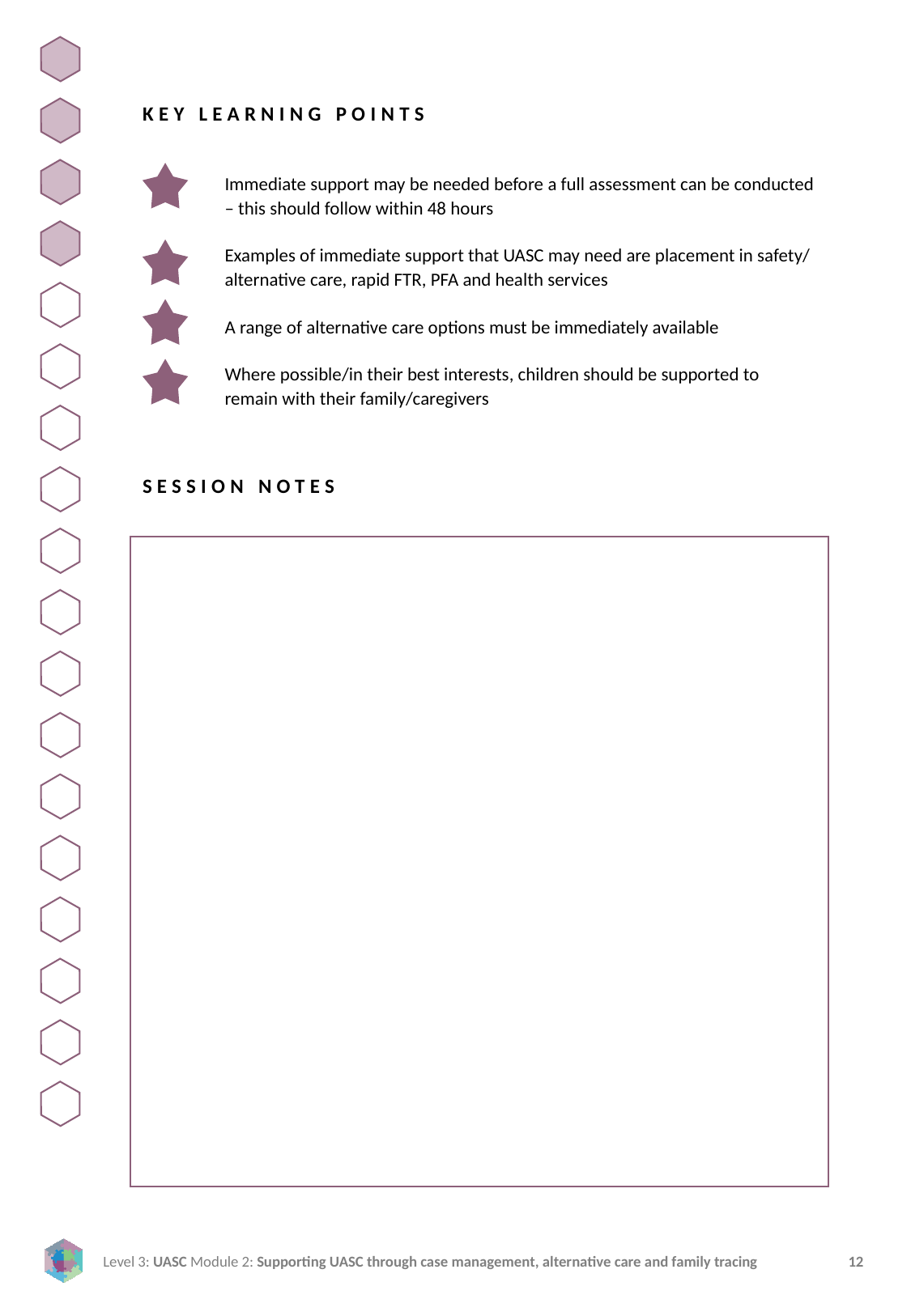

KEY LEARNING POINTS

Immediate support may be needed before a full assessment can be conducted – this should follow within 48 hours

Examples of immediate support that UASC may need are placement in safety/ alternative care, rapid FTR, PFA and health services

A range of alternative care options must be immediately available

Where possible/in their best interests, children should be supported to remain with their family/caregivers

SESSION NOTES